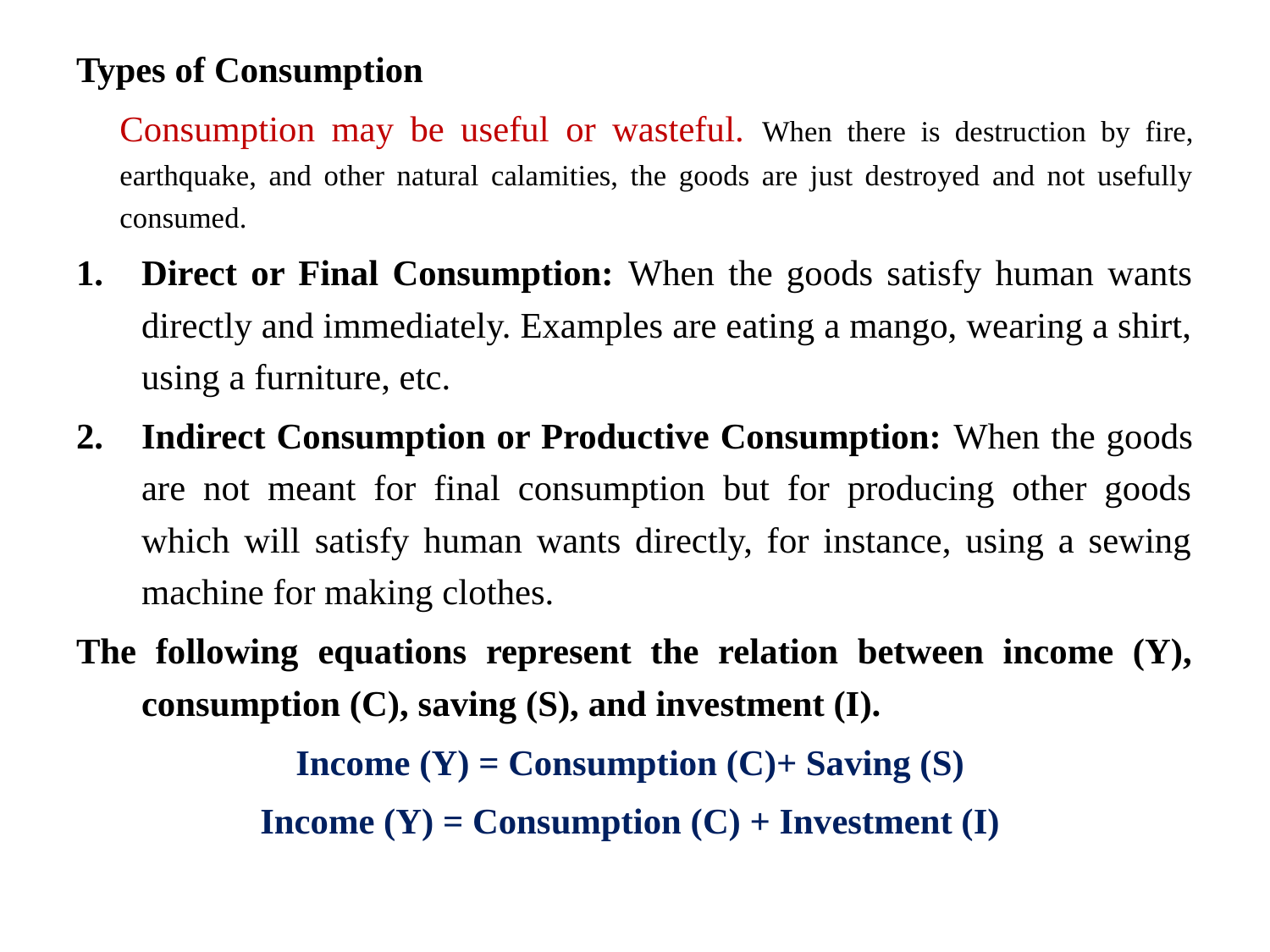

Types of Consumption
	Consumption may be useful or wasteful. When there is destruction by fire, earthquake, and other natural calamities, the goods are just destroyed and not usefully consumed.
Direct or Final Consumption: When the goods satisfy human wants directly and immediately. Examples are eating a mango, wearing a shirt, using a furniture, etc.
Indirect Consumption or Productive Consumption: When the goods are not meant for final consumption but for producing other goods which will satisfy human wants directly, for instance, using a sewing machine for making clothes.
The following equations represent the relation between income (Y), consumption (C), saving (S), and investment (I).
Income (Y) = Consumption (C)+ Saving (S)
Income (Y) = Consumption (C) + Investment (I)